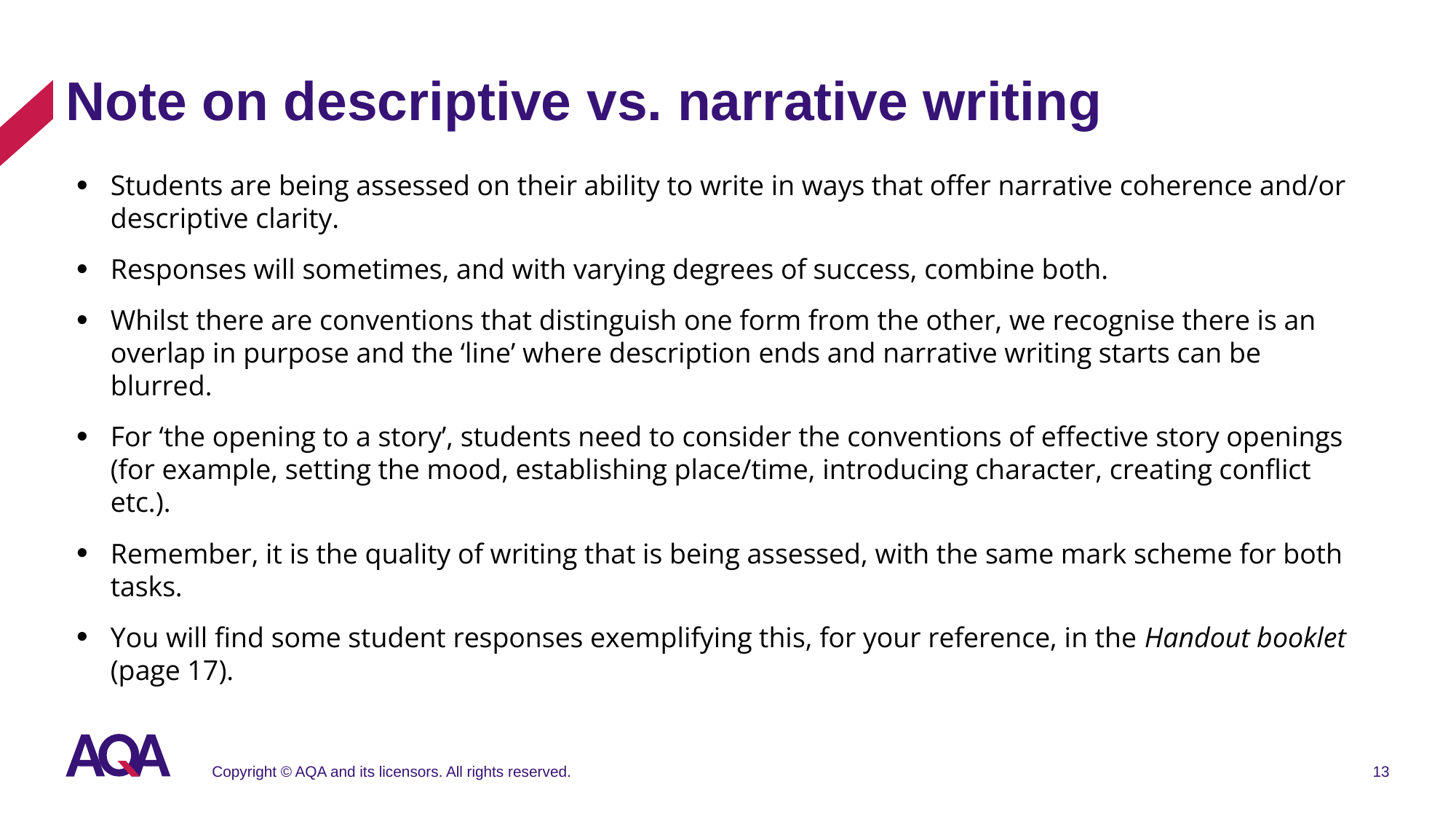

# Note on descriptive vs. narrative writing
Students are being assessed on their ability to write in ways that offer narrative coherence and/or descriptive clarity.
Responses will sometimes, and with varying degrees of success, combine both.
Whilst there are conventions that distinguish one form from the other, we recognise there is an overlap in purpose and the ‘line’ where description ends and narrative writing starts can be blurred.
For ‘the opening to a story’, students need to consider the conventions of effective story openings (for example, setting the mood, establishing place/time, introducing character, creating conflict etc.).
Remember, it is the quality of writing that is being assessed, with the same mark scheme for both tasks.
You will find some student responses exemplifying this, for your reference, in the Handout booklet (page 17).

Copyright © AQA and its licensors. All rights reserved.
13